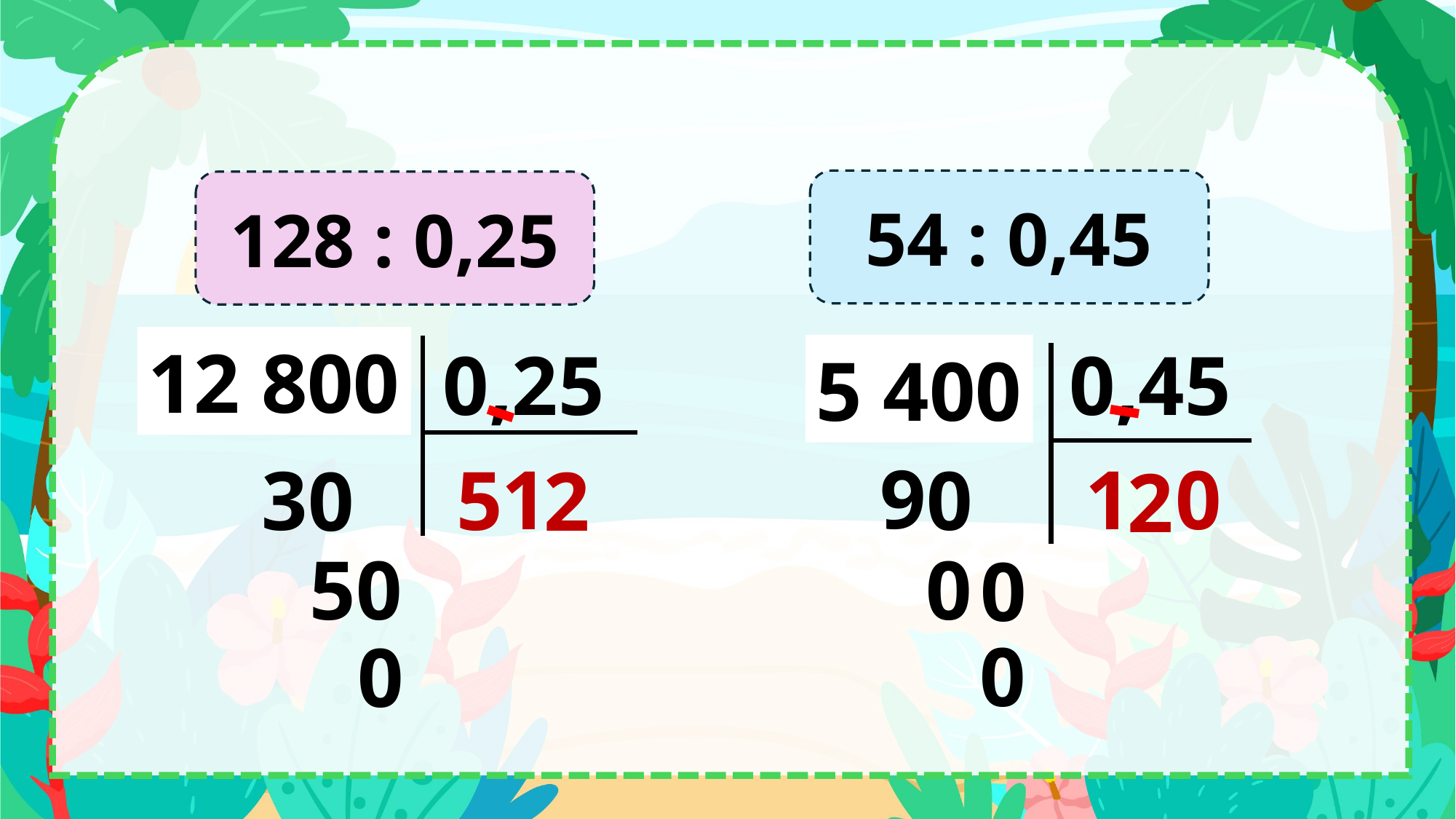

54 : 0,45
128 : 0,25
12 800
5 400
128    0,25
54    0,45
9
1
1
0
0
3
5
2
0
2
5
0
0
0
0
0